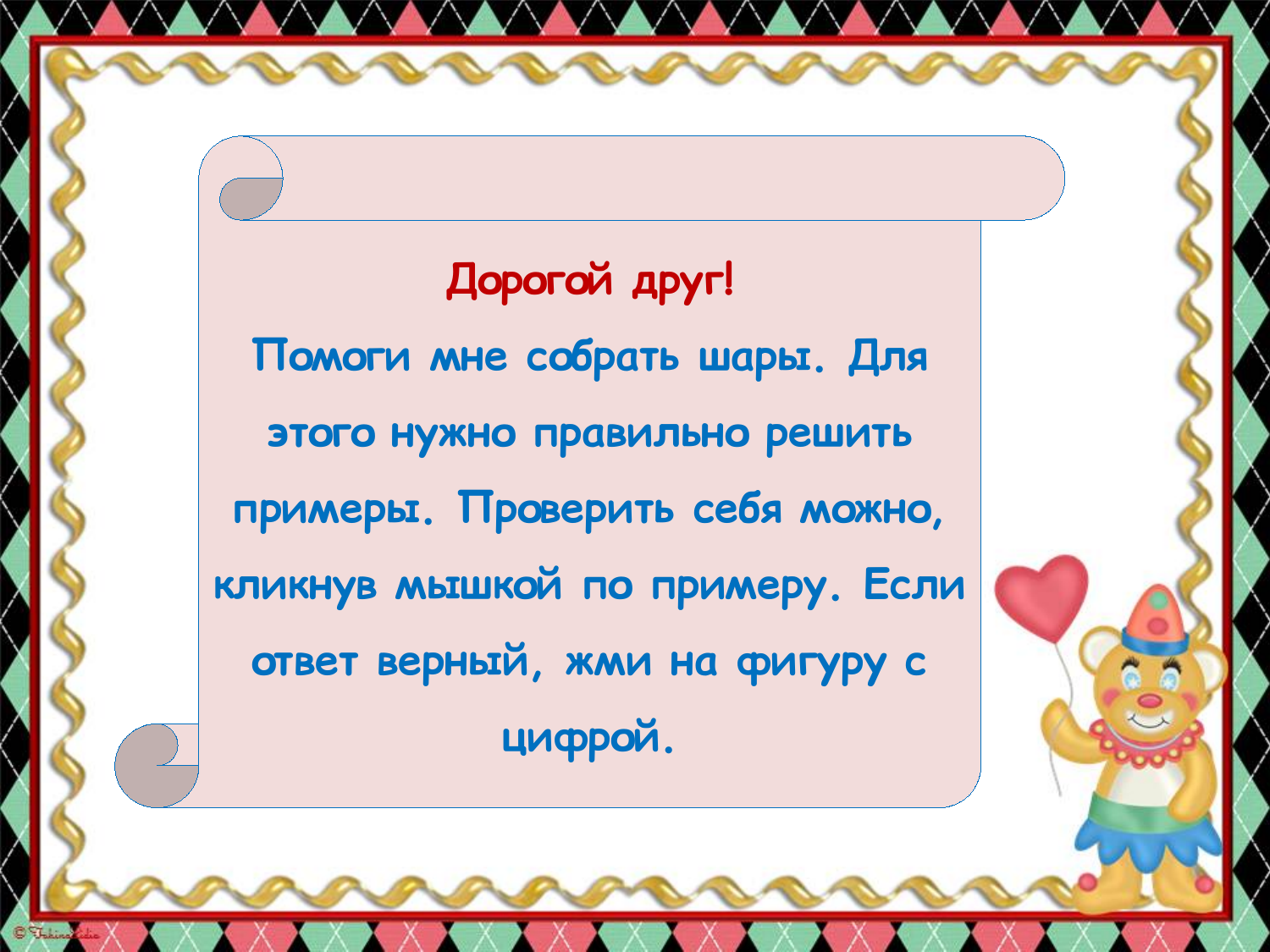

Дорогой друг!
Помоги мне собрать шары. Для этого нужно правильно решить примеры. Проверить себя можно, кликнув мышкой по примеру. Если ответ верный, жми на фигуру с цифрой.